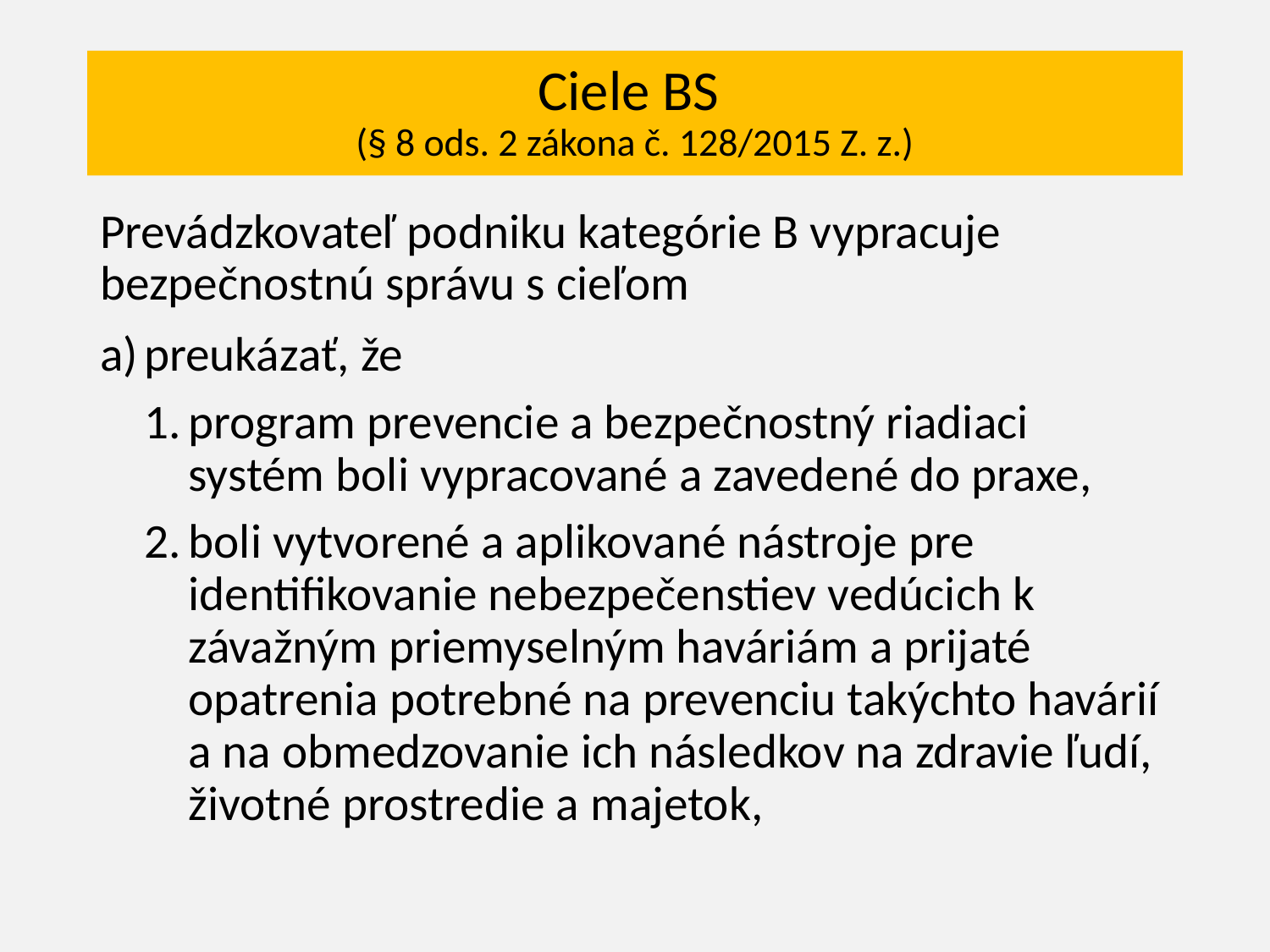

# Ciele BS (§ 8 ods. 2 zákona č. 128/2015 Z. z.)
Prevádzkovateľ podniku kategórie B vypracuje bezpečnostnú správu s cieľom
preukázať, že
program prevencie a bezpečnostný riadiaci systém boli vypracované a zavedené do praxe,
boli vytvorené a aplikované nástroje pre identifikovanie nebezpečenstiev vedúcich k závažným priemyselným haváriám a prijaté opatrenia potrebné na prevenciu takýchto havárií a na obmedzovanie ich následkov na zdravie ľudí, životné prostredie a majetok,